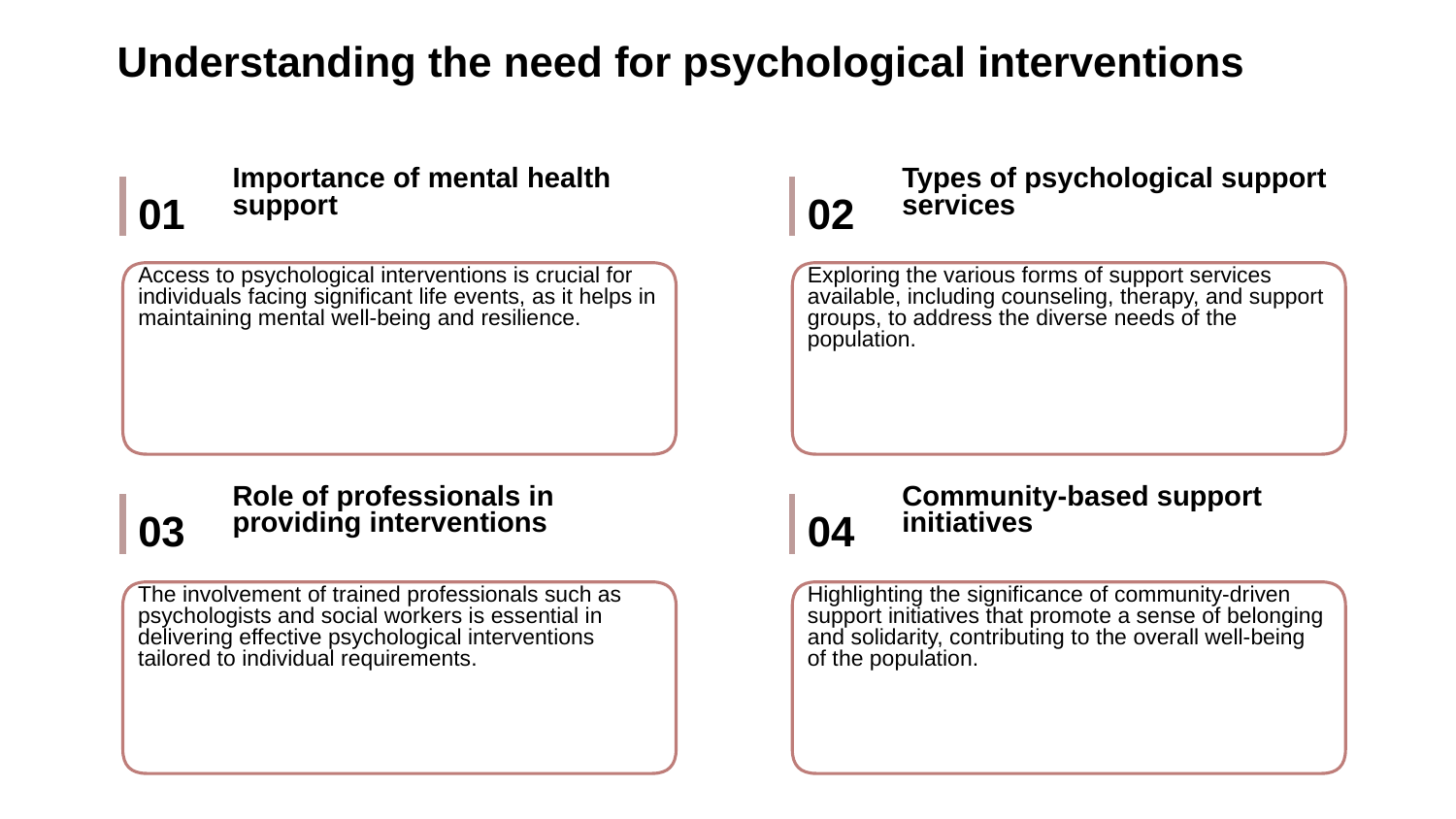

Understanding the need for psychological interventions
Importance of mental health support
Types of psychological support services
01
02

Access to psychological interventions is crucial for individuals facing significant life events, as it helps in maintaining mental well-being and resilience.
Exploring the various forms of support services available, including counseling, therapy, and support groups, to address the diverse needs of the population.

Role of professionals in providing interventions
Community-based support initiatives
03
04

Highlighting the significance of community-driven support initiatives that promote a sense of belonging and solidarity, contributing to the overall well-being of the population.
The involvement of trained professionals such as psychologists and social workers is essential in delivering effective psychological interventions tailored to individual requirements.